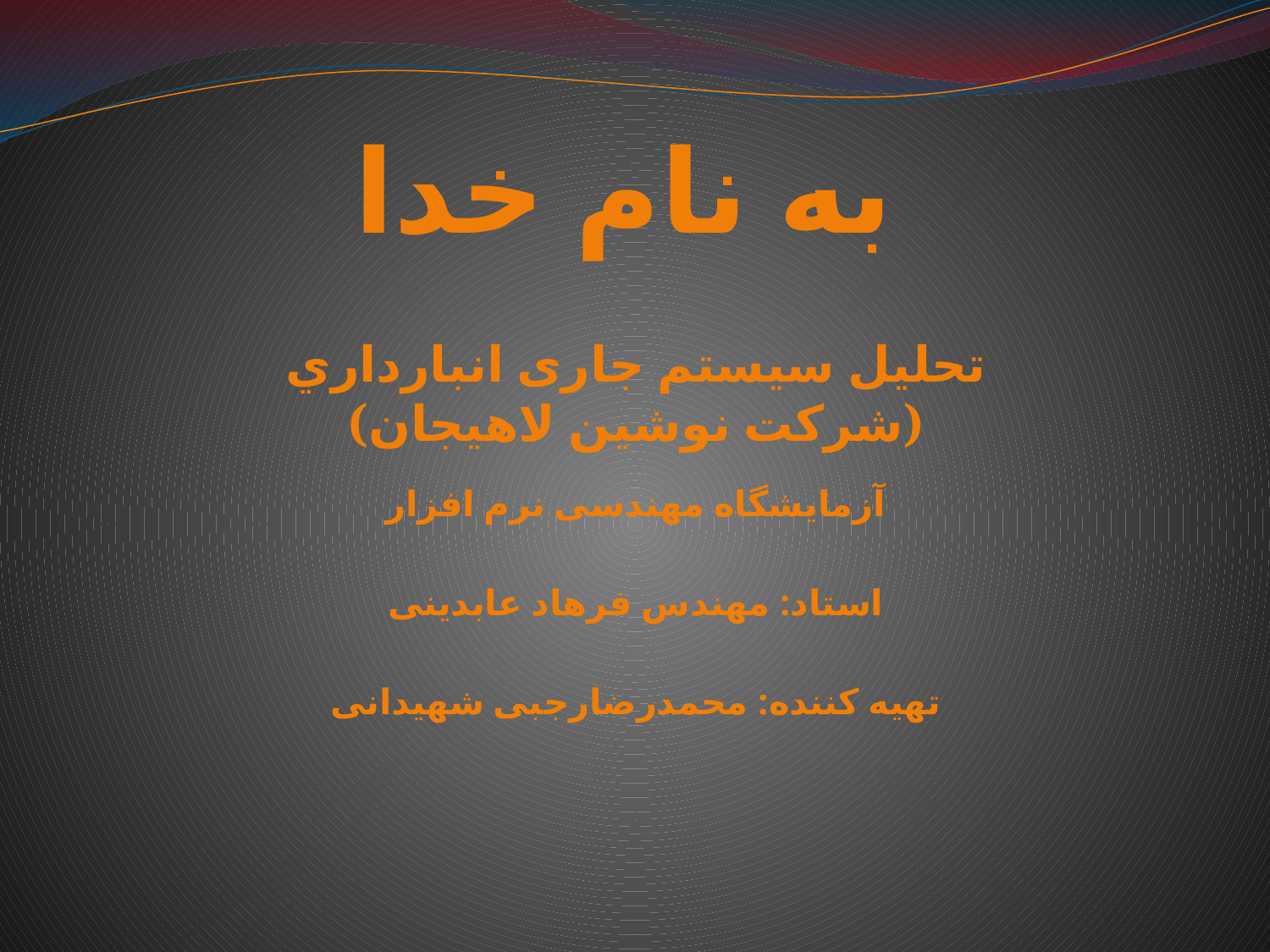

# به نام خدا
تحلیل سیستم جاری انبارداري
(شركت نوشین لاهيجان)

آزمایشگاه مهندسی نرم افزار

استاد: مهندس فرهاد عابدینی

تهیه کننده: محمدرضارجبی شهیدانی